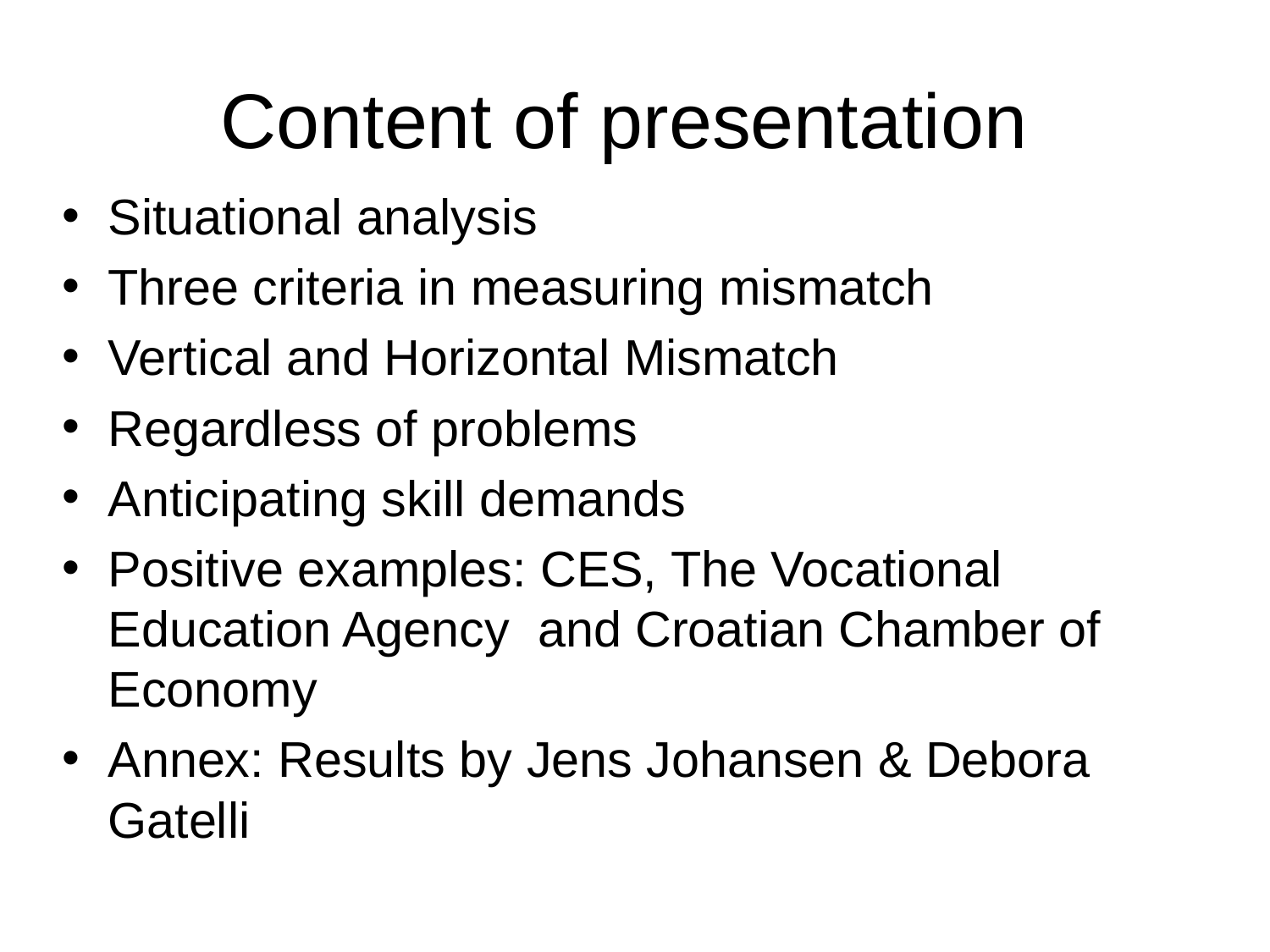

# Content of presentation
Situational analysis
Three criteria in measuring mismatch
Vertical and Horizontal Mismatch
Regardless of problems
Anticipating skill demands
Positive examples: CES, The Vocational Education Agency  and Croatian Chamber of Economy
Annex: Results by Jens Johansen & Debora Gatelli